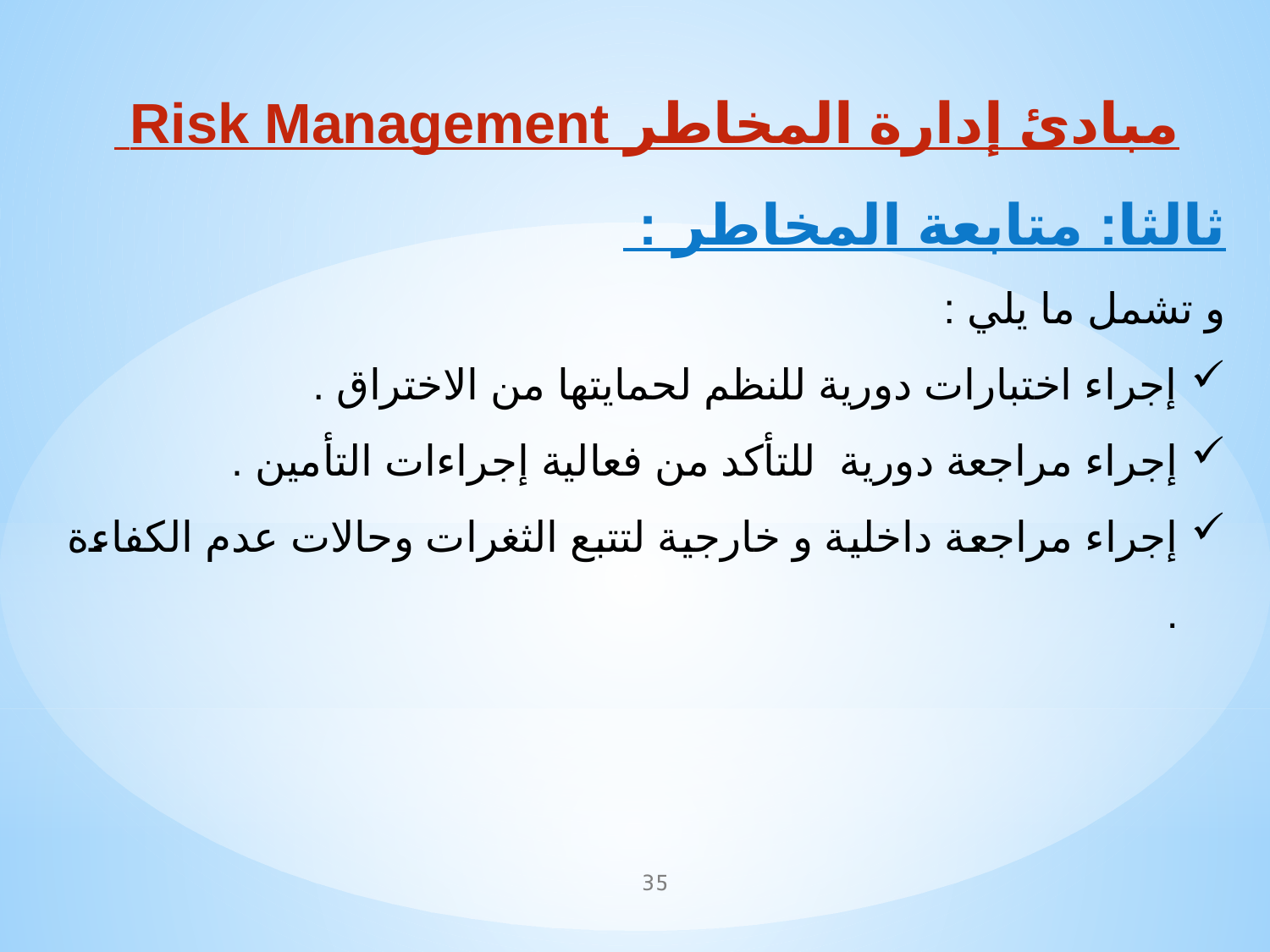

مبادئ إدارة المخاطر Risk Management
ثالثا: متابعة المخاطر :
و تشمل ما يلي :
إجراء اختبارات دورية للنظم لحمايتها من الاختراق .
إجراء مراجعة دورية  للتأكد من فعالية إجراءات التأمين .
إجراء مراجعة داخلية و خارجية لتتبع الثغرات وحالات عدم الكفاءة .
35